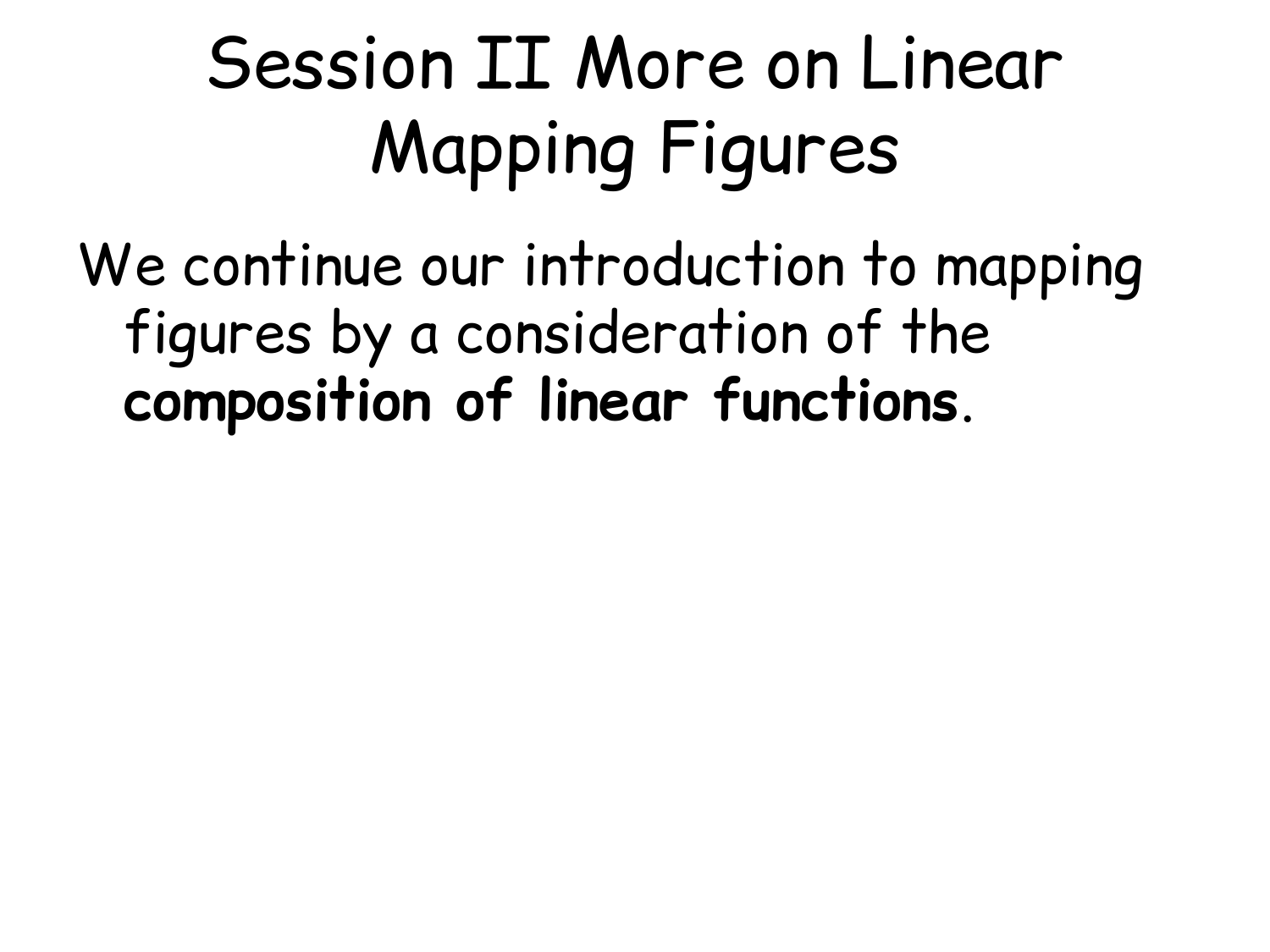

We continue our introduction to mapping figures by a consideration of the composition of linear functions.
Session II More on Linear Mapping Figures